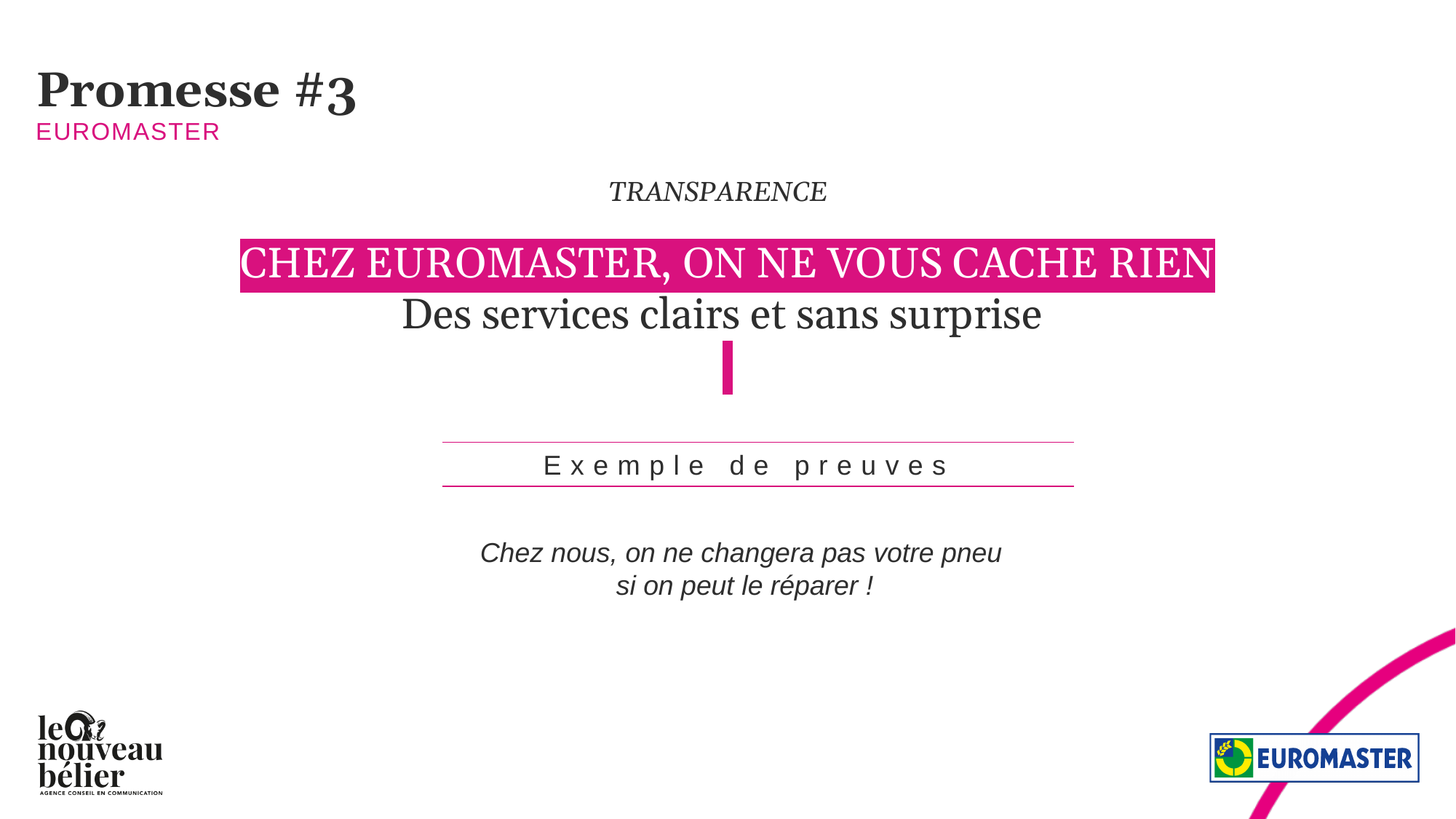

# Promesse #3
EUROMASTER
TRANSPARENCE
CHEZ EUROMASTER, ON NE VOUS CACHE RIEN
Des services clairs et sans surprise.
Exemple de preuves
Chez nous, on ne changera pas votre pneu
si on peut le réparer !